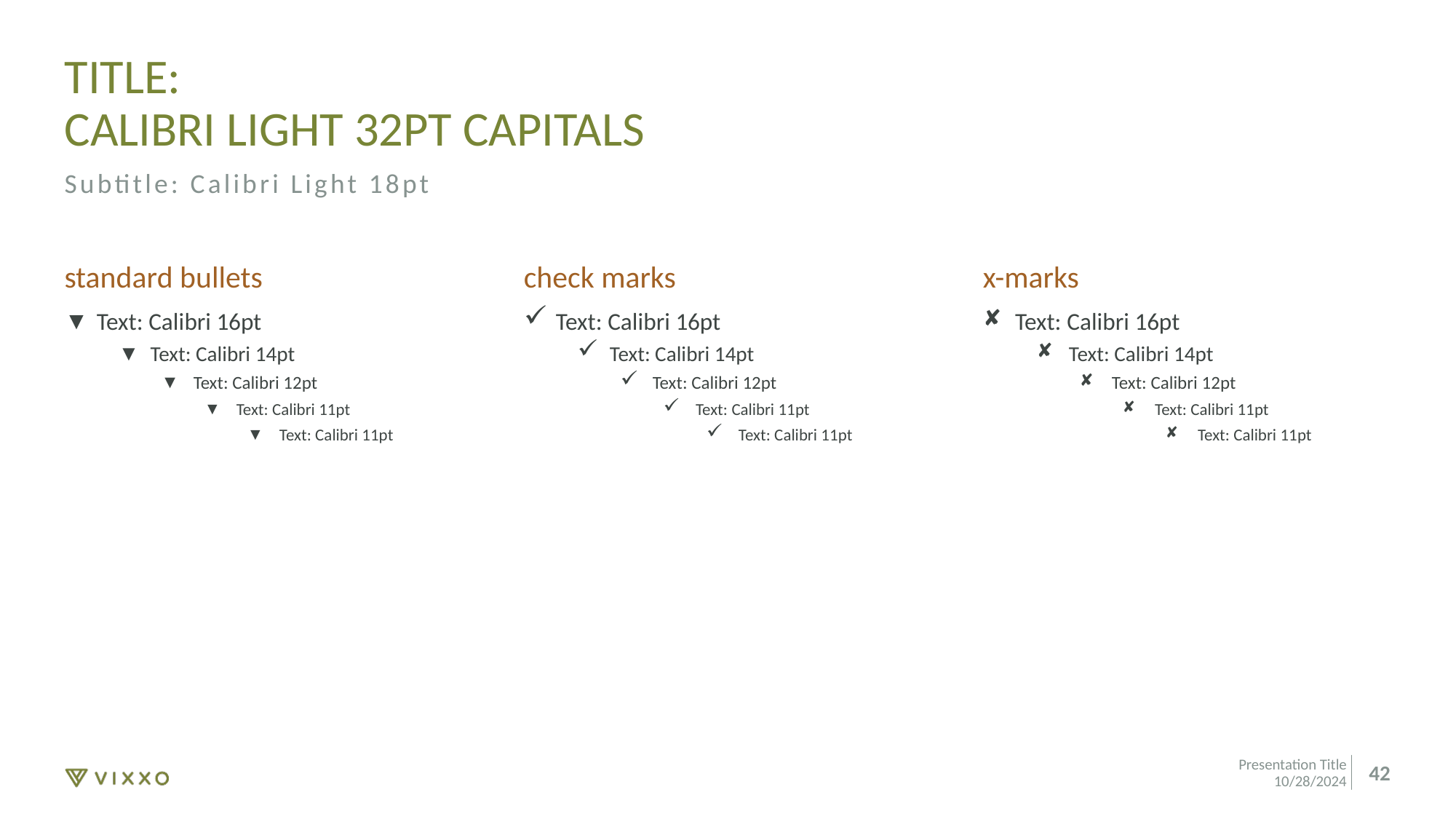

# Title: Calibri Light 32pt capitals
Subtitle: Calibri Light 18pt
standard bullets
Text: Calibri 16pt
Text: Calibri 14pt
Text: Calibri 12pt
Text: Calibri 11pt
Text: Calibri 11pt

check marks
Text: Calibri 16pt
Text: Calibri 14pt
Text: Calibri 12pt
Text: Calibri 11pt
Text: Calibri 11pt
x-marks
Text: Calibri 16pt
Text: Calibri 14pt
Text: Calibri 12pt
Text: Calibri 11pt
Text: Calibri 11pt
10/28/2024
Presentation Title
42